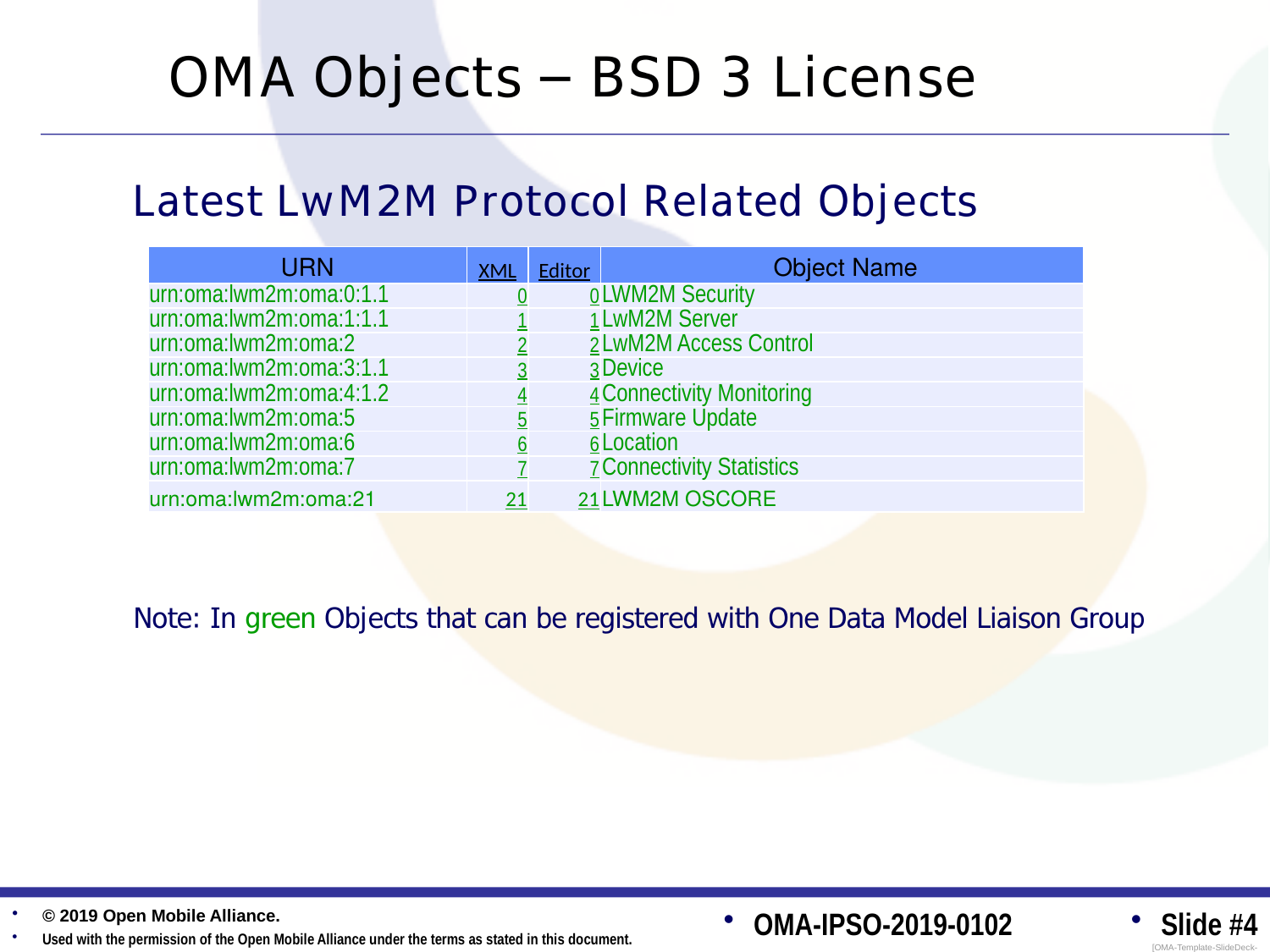

OMA Objects – BSD 3 License
Latest LwM2M Protocol Related Objects

Note: In green Objects that can be registered with One Data Model Liaison Group
| URN | XML | Editor | Object Name |
| --- | --- | --- | --- |
| urn:oma:lwm2m:oma:0:1.1 | 0 | 0 | LWM2M Security |
| urn:oma:lwm2m:oma:1:1.1 | 1 | 1 | LwM2M Server |
| urn:oma:lwm2m:oma:2 | 2 | 2 | LwM2M Access Control |
| urn:oma:lwm2m:oma:3:1.1 | 3 | 3 | Device |
| urn:oma:lwm2m:oma:4:1.2 | 4 | 4 | Connectivity Monitoring |
| urn:oma:lwm2m:oma:5 | 5 | 5 | Firmware Update |
| urn:oma:lwm2m:oma:6 | 6 | 6 | Location |
| urn:oma:lwm2m:oma:7 | 7 | 7 | Connectivity Statistics |
| urn:oma:lwm2m:oma:21 | 21 | 21 | LWM2M OSCORE |